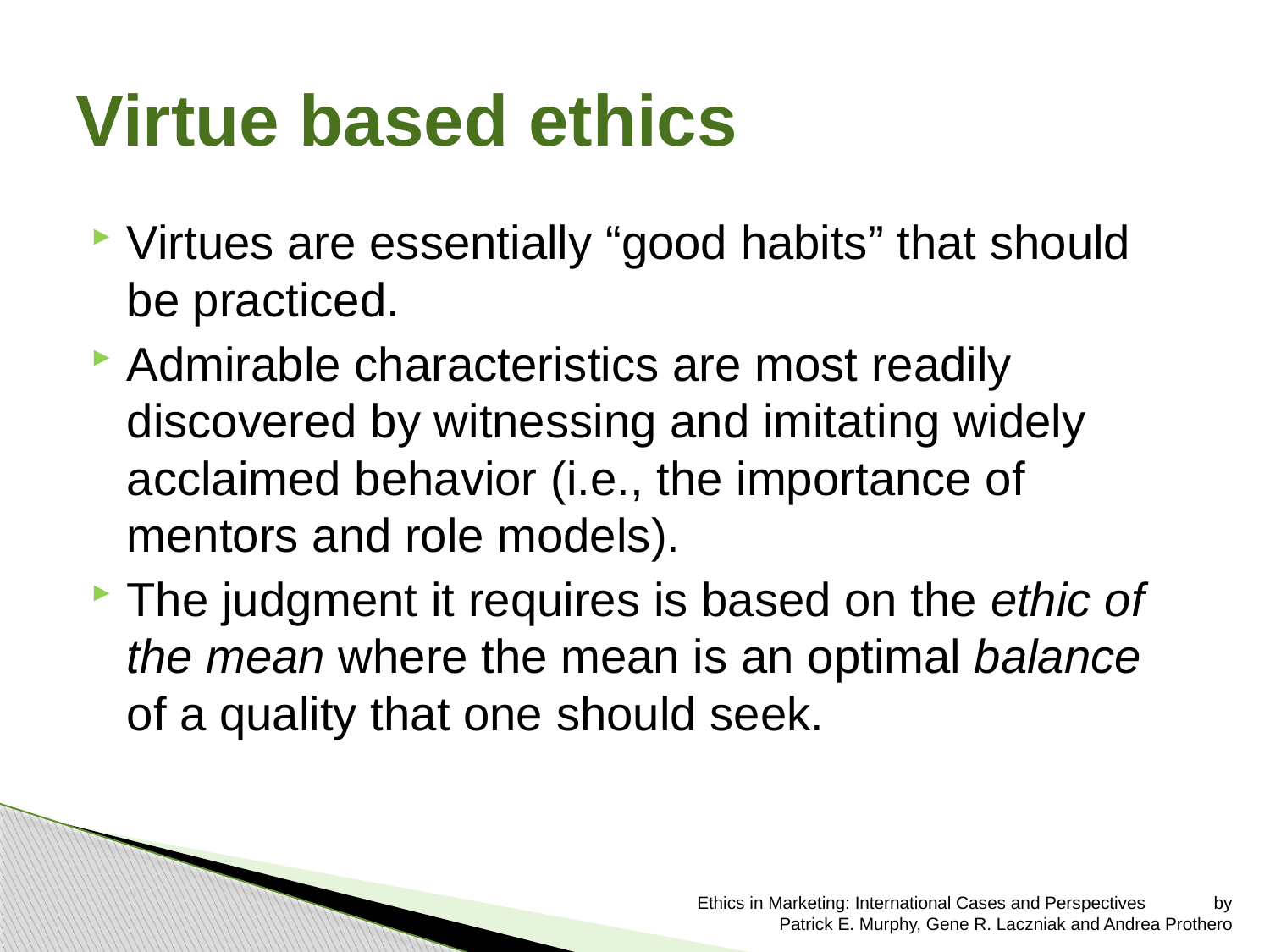

# Virtue based ethics
Virtues are essentially “good habits” that should be practiced.
Admirable characteristics are most readily discovered by witnessing and imitating widely acclaimed behavior (i.e., the importance of mentors and role models).
The judgment it requires is based on the ethic of the mean where the mean is an optimal balance of a quality that one should seek.
     Ethics in Marketing: International Cases and Perspectives              by Patrick E. Murphy, Gene R. Laczniak and Andrea Prothero